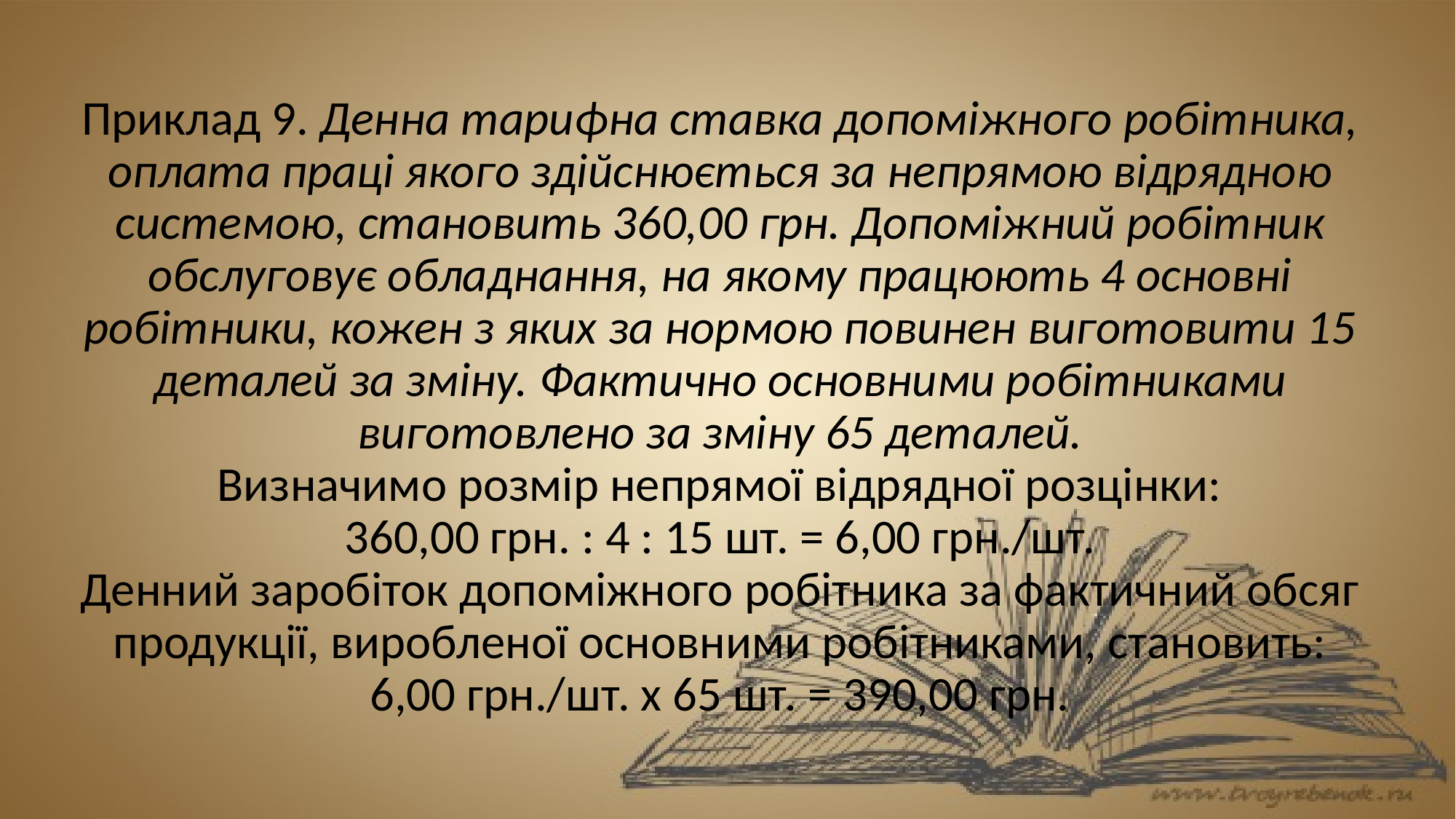

# Приклад 9. Денна тарифна ставка допоміжного робітника, оплата праці якого здійснюється за непрямою відрядною системою, становить 360,00 грн. Допоміжний робітник обслуговує обладнання, на якому працюють 4 основні робітники, кожен з яких за нормою повинен виготовити 15 деталей за зміну. Фактично основними робітниками виготовлено за зміну 65 деталей. Визначимо розмір непрямої відрядної розцінки: 360,00 грн. : 4 : 15 шт. = 6,00 грн./шт. Денний заробіток допоміжного робітника за фактичний обсяг продукції, виробленої основними робітниками, становить: 6,00 грн./шт. х 65 шт. = 390,00 грн.